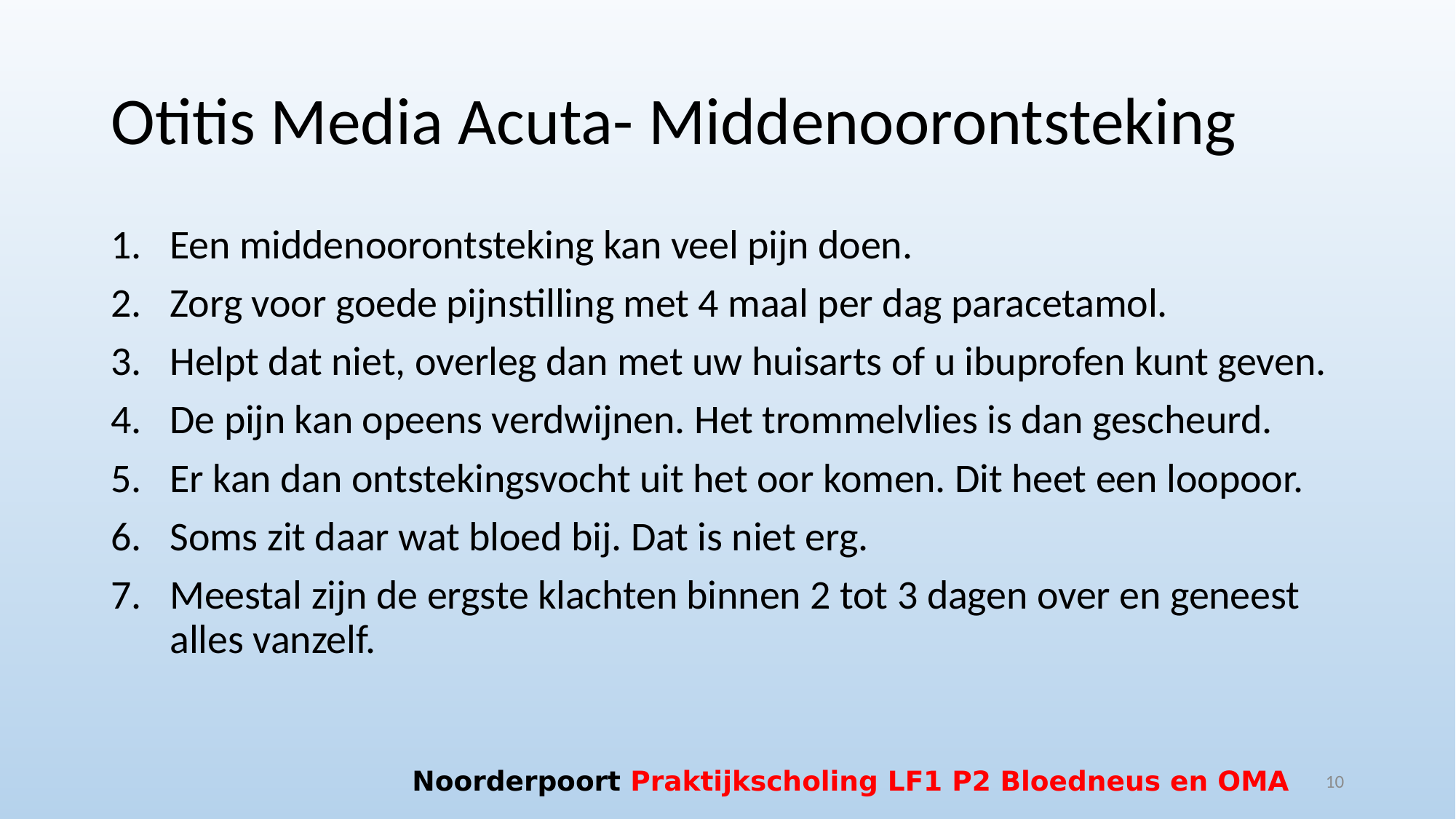

# Otitis Media Acuta- Middenoorontsteking
Een middenoorontsteking kan veel pijn doen.
Zorg voor goede pijnstilling met 4 maal per dag paracetamol.
Helpt dat niet, overleg dan met uw huisarts of u ibuprofen kunt geven.
De pijn kan opeens verdwijnen. Het trommelvlies is dan gescheurd.
Er kan dan ontstekingsvocht uit het oor komen. Dit heet een loopoor.
Soms zit daar wat bloed bij. Dat is niet erg.
Meestal zijn de ergste klachten binnen 2 tot 3 dagen over en geneest alles vanzelf.

Noorderpoort Praktijkscholing LF1 P2 Bloedneus en OMA
10